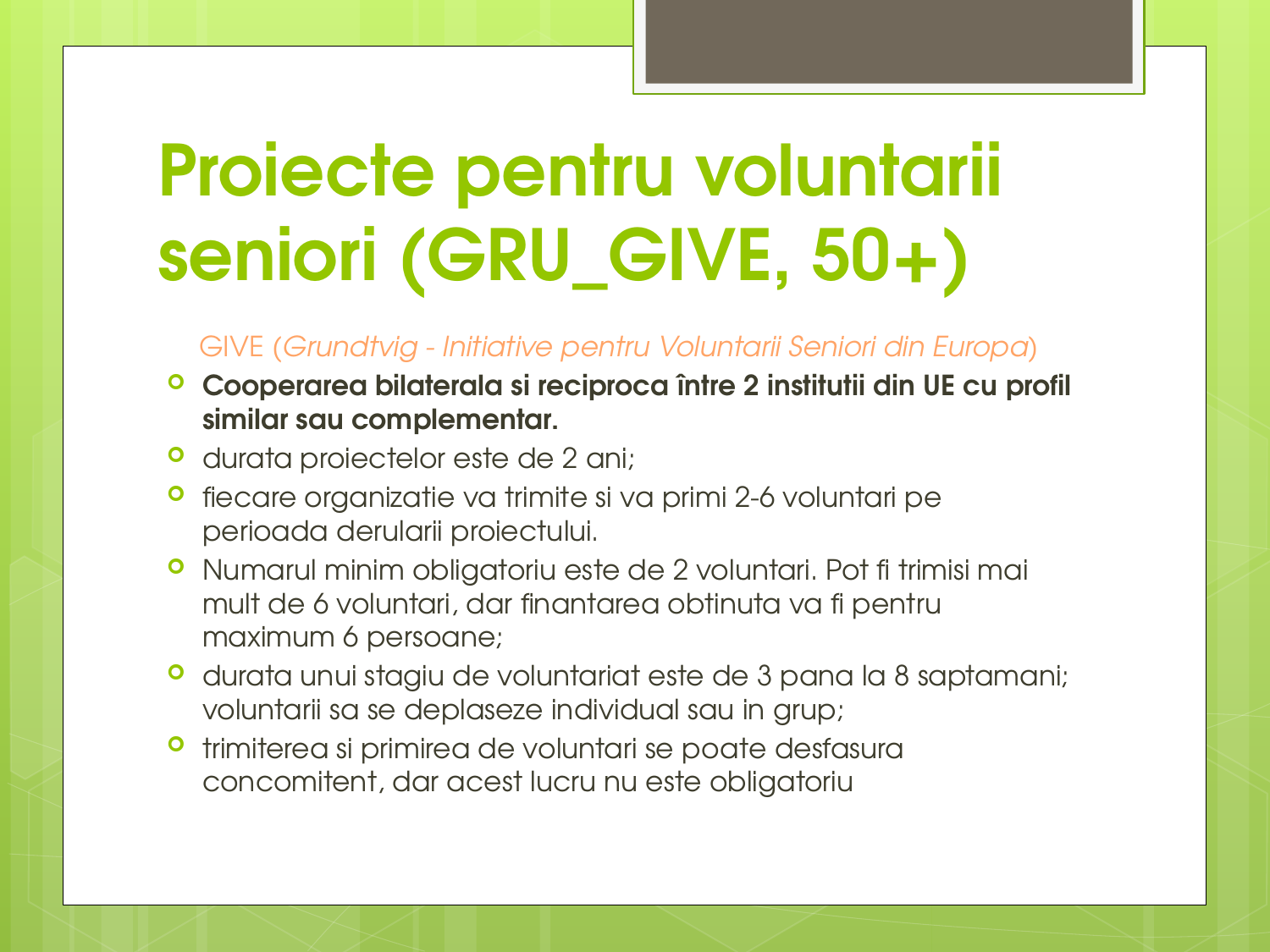

# Proiecte pentru voluntarii seniori (GRU_GIVE, 50+)
GIVE (Grundtvig - Initiative pentru Voluntarii Seniori din Europa)
Cooperarea bilaterala si reciproca între 2 institutii din UE cu profil similar sau complementar.
durata proiectelor este de 2 ani;
fiecare organizatie va trimite si va primi 2-6 voluntari pe perioada derularii proiectului.
Numarul minim obligatoriu este de 2 voluntari. Pot fi trimisi mai mult de 6 voluntari, dar finantarea obtinuta va fi pentru maximum 6 persoane;
durata unui stagiu de voluntariat este de 3 pana la 8 saptamani; voluntarii sa se deplaseze individual sau in grup;
trimiterea si primirea de voluntari se poate desfasura concomitent, dar acest lucru nu este obligatoriu